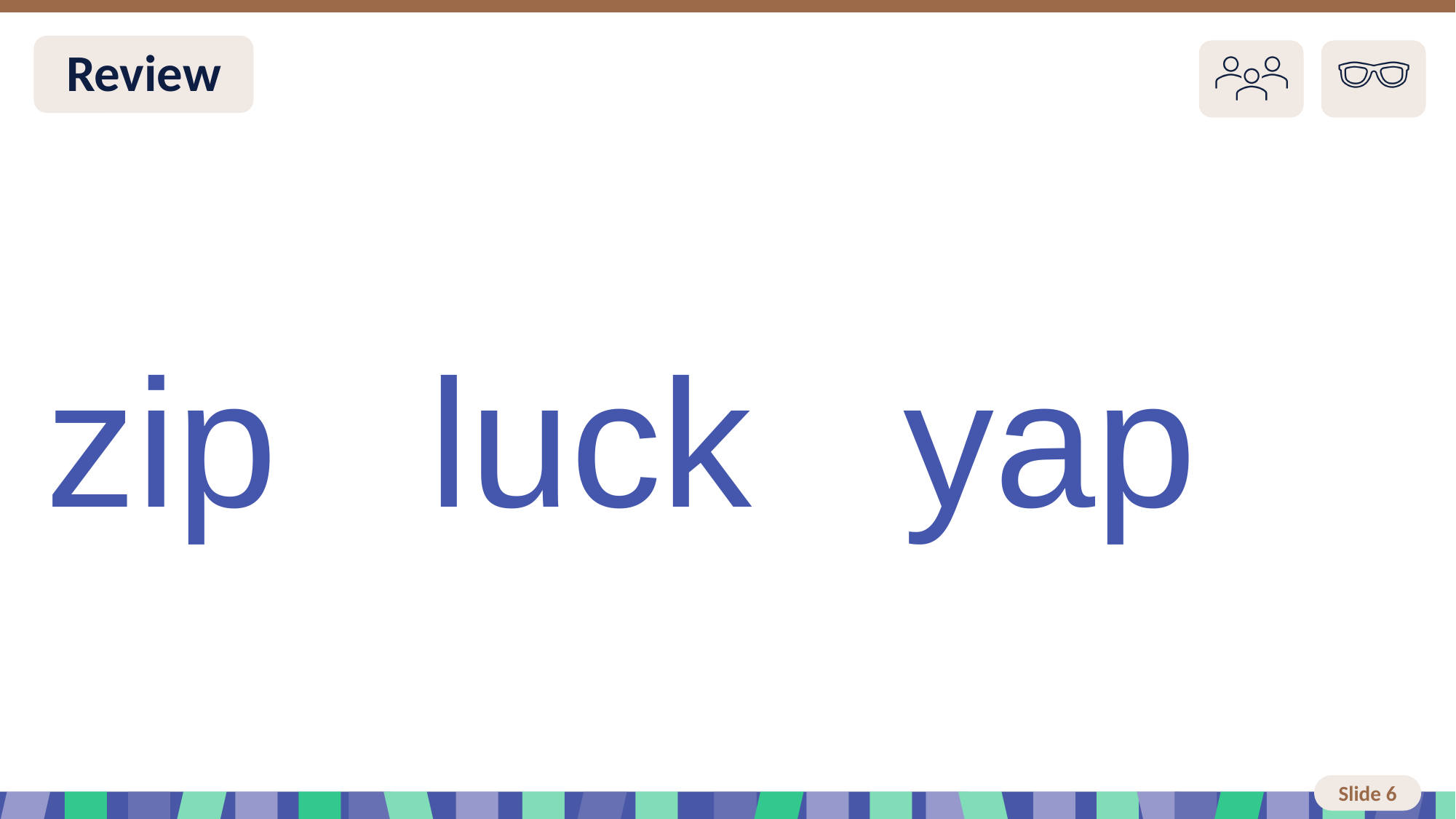

# Slide 6 Review
zip   luck   yap